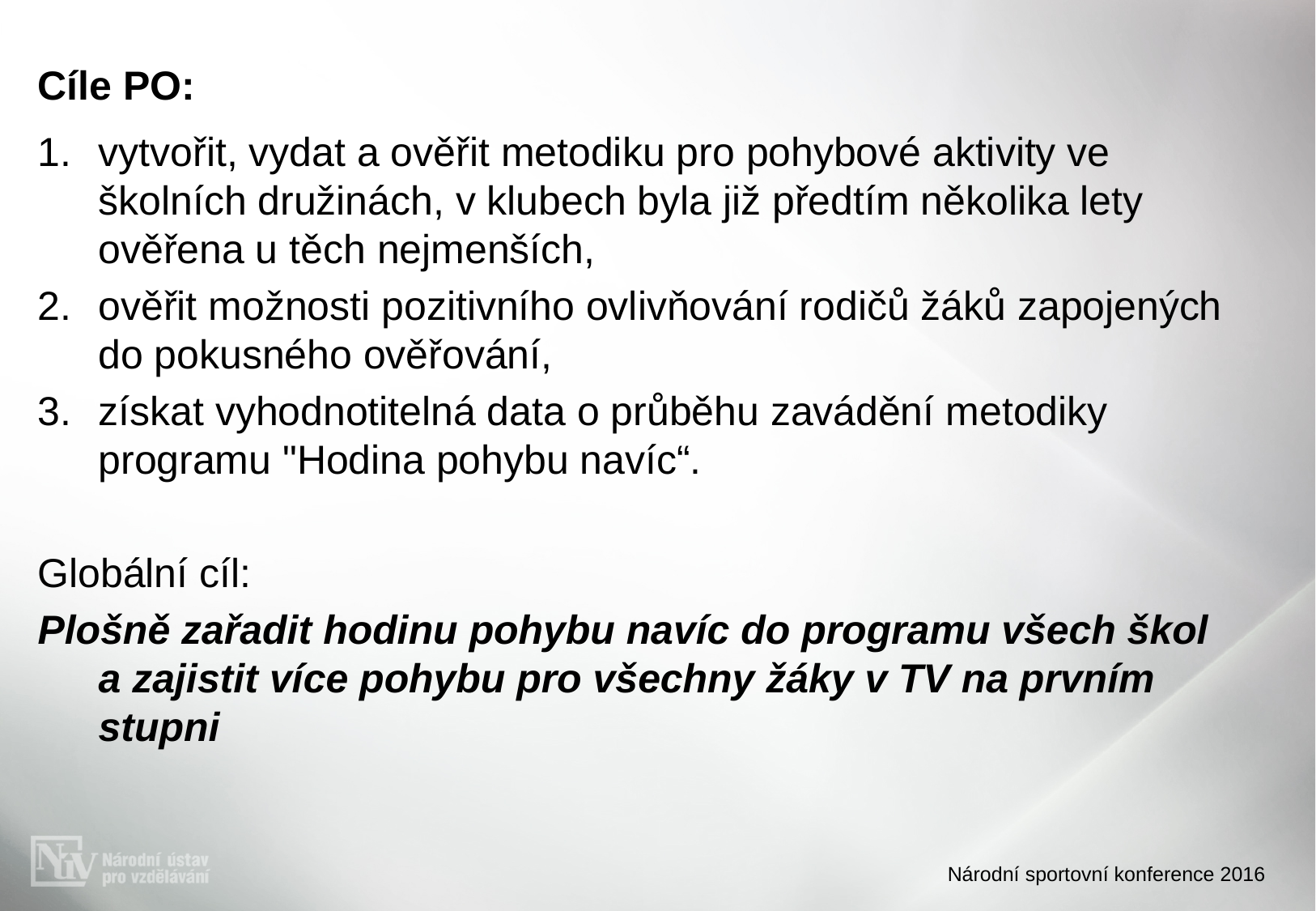

Cíle PO:
vytvořit, vydat a ověřit metodiku pro pohybové aktivity ve školních družinách, v klubech byla již předtím několika lety ověřena u těch nejmenších,
ověřit možnosti pozitivního ovlivňování rodičů žáků zapojených do pokusného ověřování,
získat vyhodnotitelná data o průběhu zavádění metodiky programu "Hodina pohybu navíc“.

Globální cíl:
Plošně zařadit hodinu pohybu navíc do programu všech škol
a zajistit více pohybu pro všechny žáky v TV na prvním stupni
# Národní sportovní konference 2016